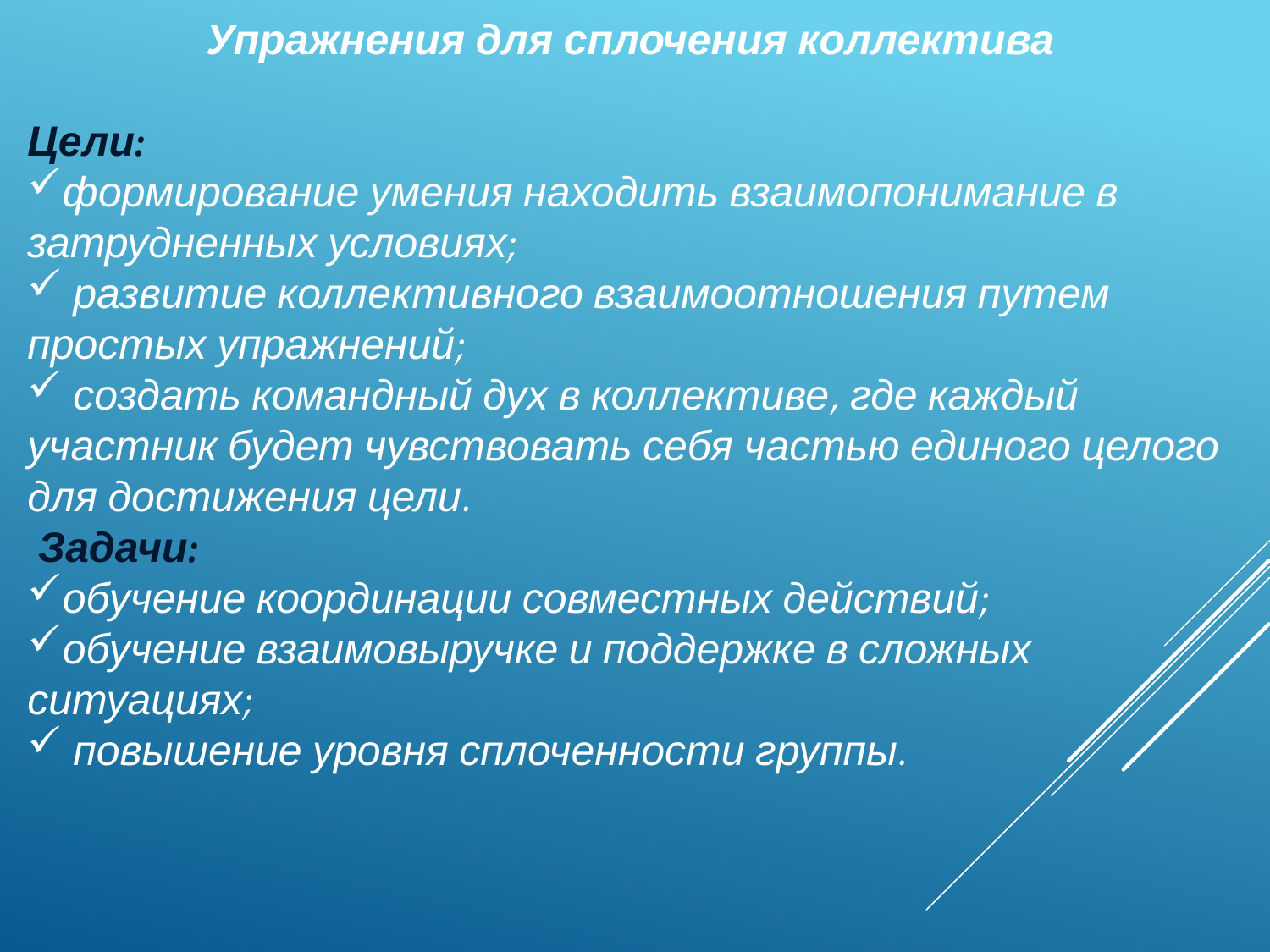

Упражнения для сплочения коллектива

Цели:
формирование умения находить взаимопонимание в затрудненных условиях;
 развитие коллективного взаимоотношения путем простых упражнений;
 создать командный дух в коллективе, где каждый участник будет чувствовать себя частью единого целого для достижения цели.
 Задачи:
обучение координации совместных действий;
обучение взаимовыручке и поддержке в сложных ситуациях;
 повышение уровня сплоченности группы.